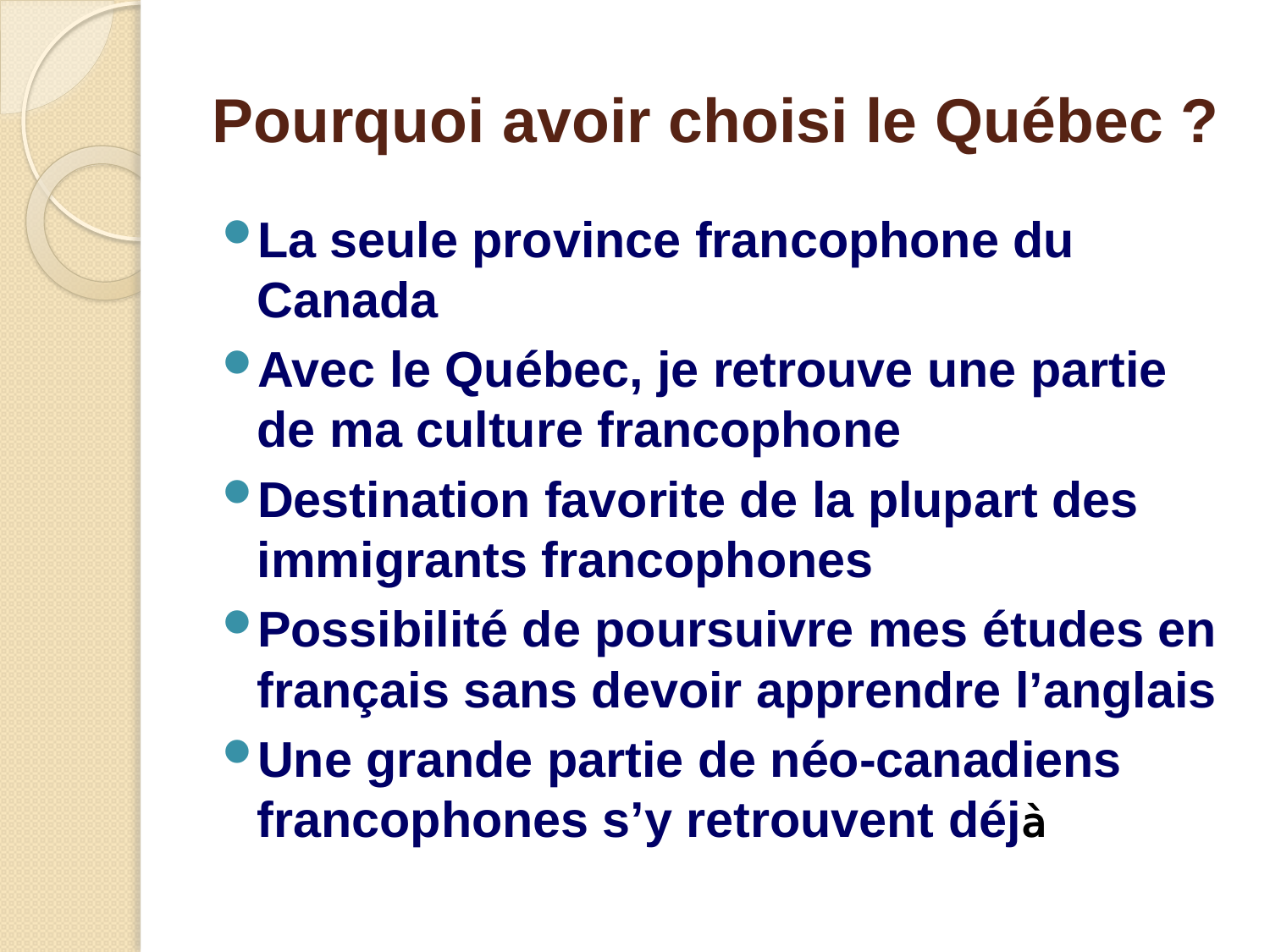

# Pourquoi avoir choisi le Québec ?
La seule province francophone du Canada
Avec le Québec, je retrouve une partie de ma culture francophone
Destination favorite de la plupart des immigrants francophones
Possibilité de poursuivre mes études en français sans devoir apprendre l’anglais
Une grande partie de néo-canadiens francophones s’y retrouvent déjà